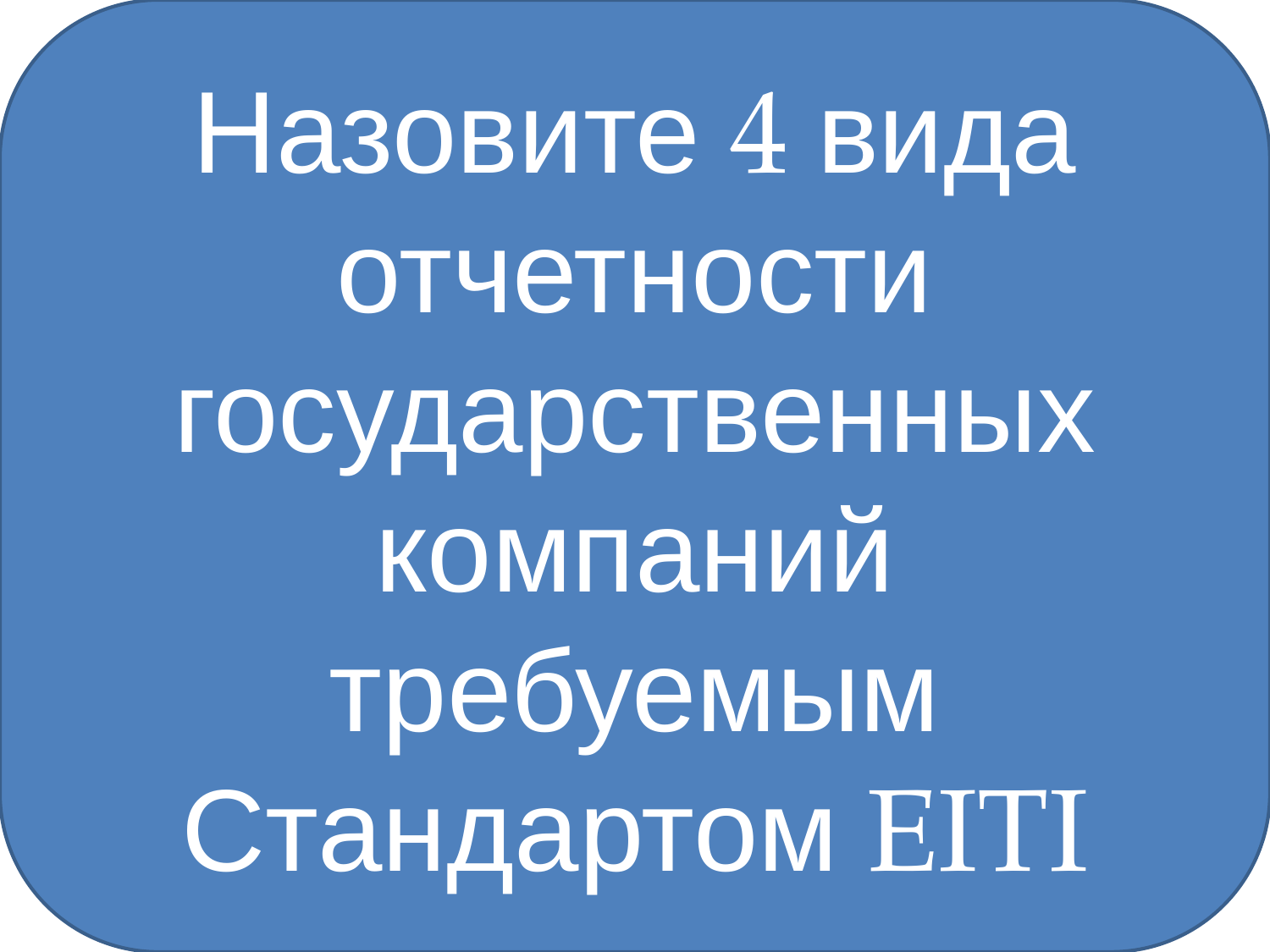

Назовите 4 вида отчетности государственных компаний требуемым Стандартом EITI